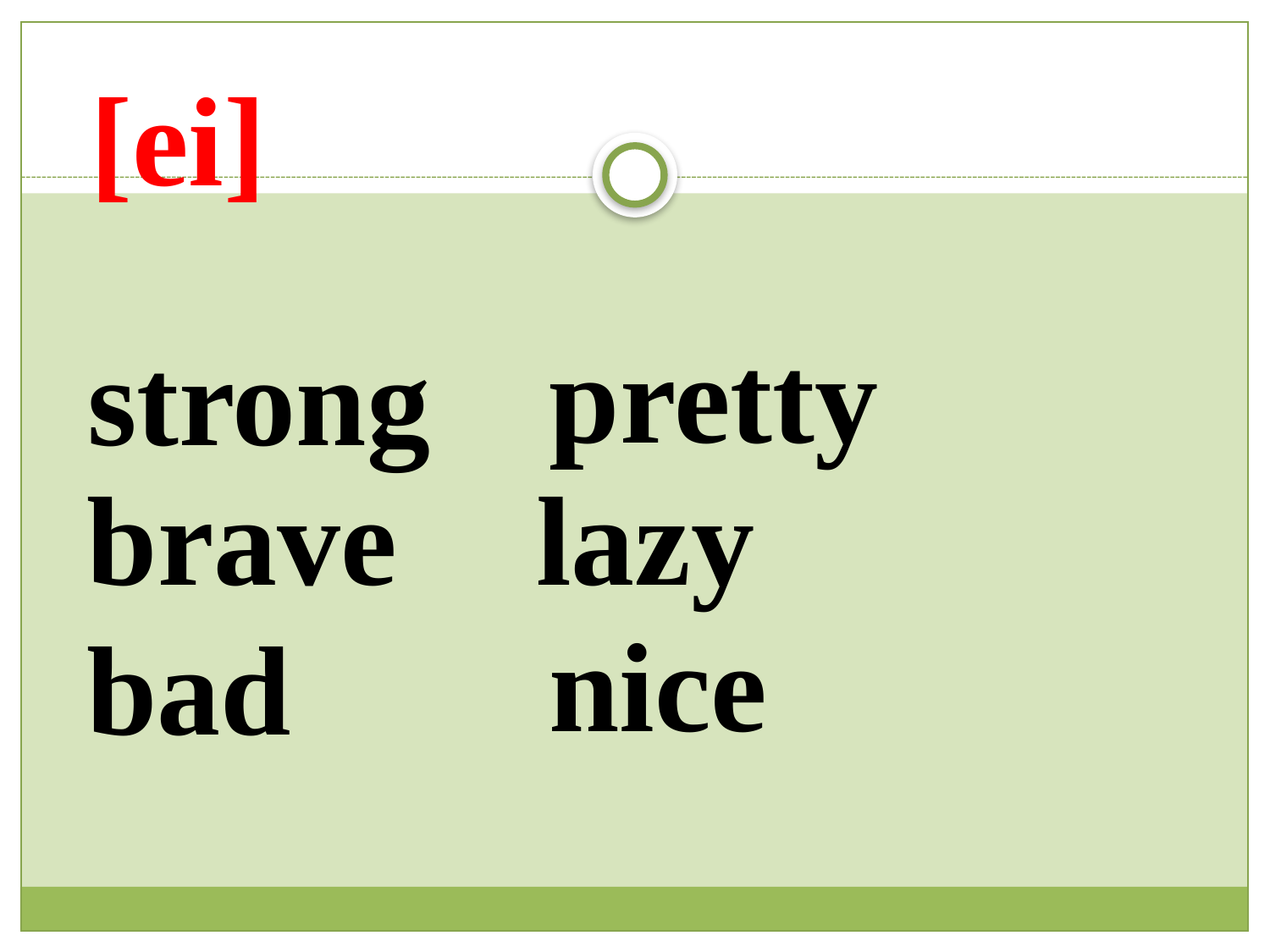

[ei]
pretty
strong
lazy
brave
nice
bad